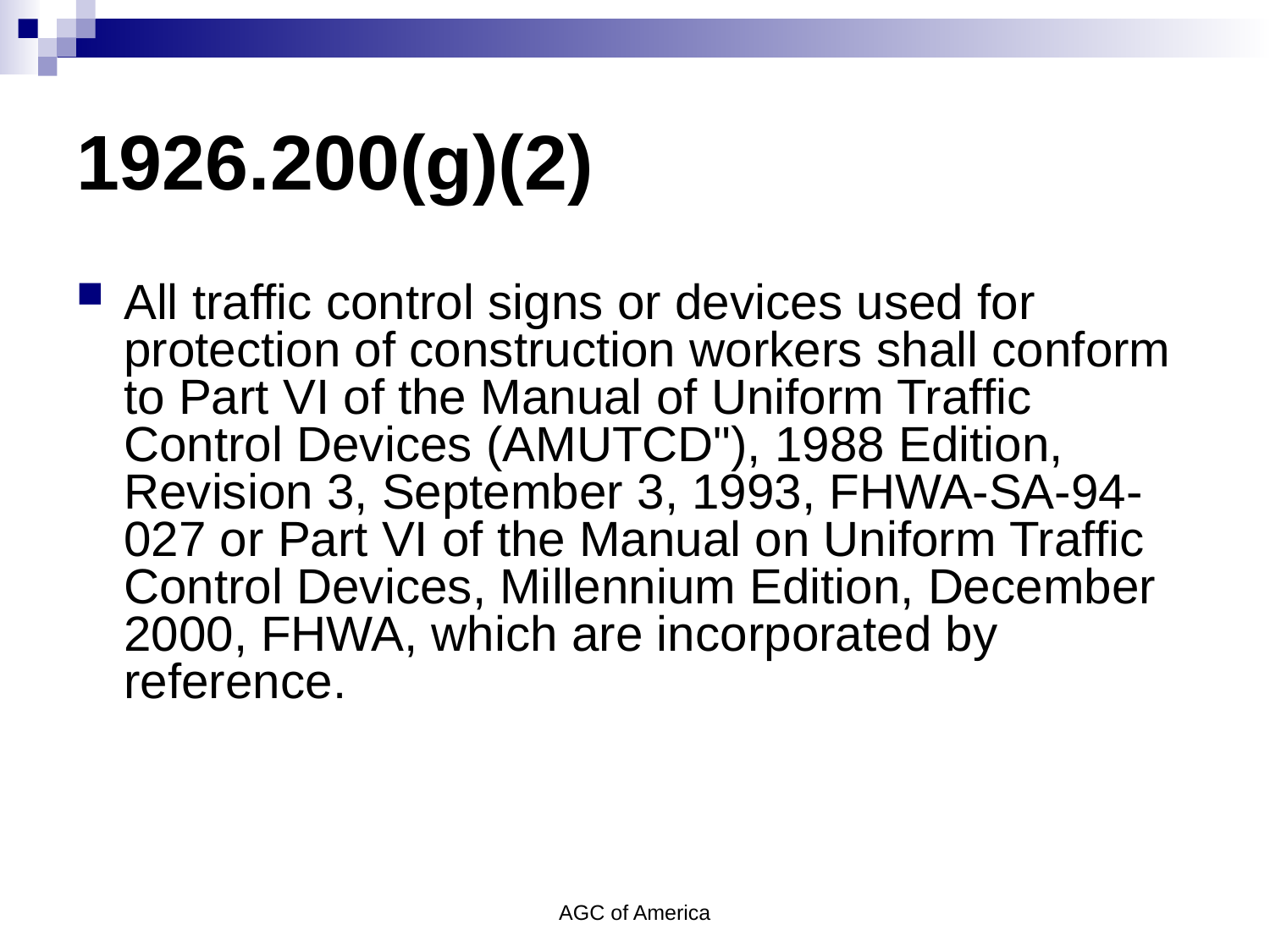

# 1926.200(g)(2)
All traffic control signs or devices used for protection of construction workers shall conform to Part VI of the Manual of Uniform Traffic Control Devices (AMUTCD"), 1988 Edition, Revision 3, September 3, 1993, FHWA-SA-94-027 or Part VI of the Manual on Uniform Traffic Control Devices, Millennium Edition, December 2000, FHWA, which are incorporated by reference.
AGC of America